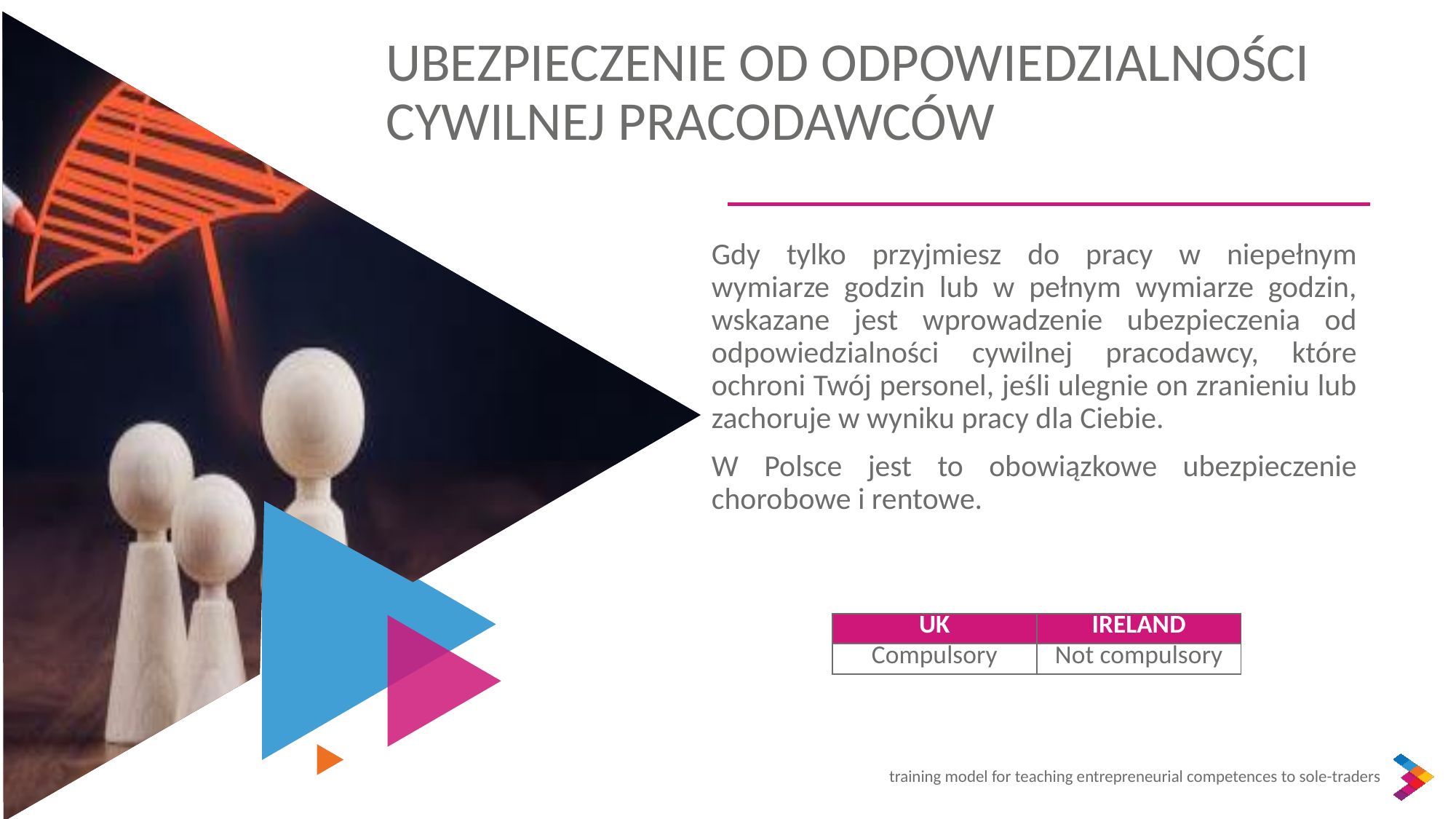

UBEZPIECZENIE OD ODPOWIEDZIALNOŚCI CYWILNEJ PRACODAWCÓW
Gdy tylko przyjmiesz do pracy w niepełnym wymiarze godzin lub w pełnym wymiarze godzin, wskazane jest wprowadzenie ubezpieczenia od odpowiedzialności cywilnej pracodawcy, które ochroni Twój personel, jeśli ulegnie on zranieniu lub zachoruje w wyniku pracy dla Ciebie.
W Polsce jest to obowiązkowe ubezpieczenie chorobowe i rentowe.
| UK | IRELAND |
| --- | --- |
| Compulsory | Not compulsory |